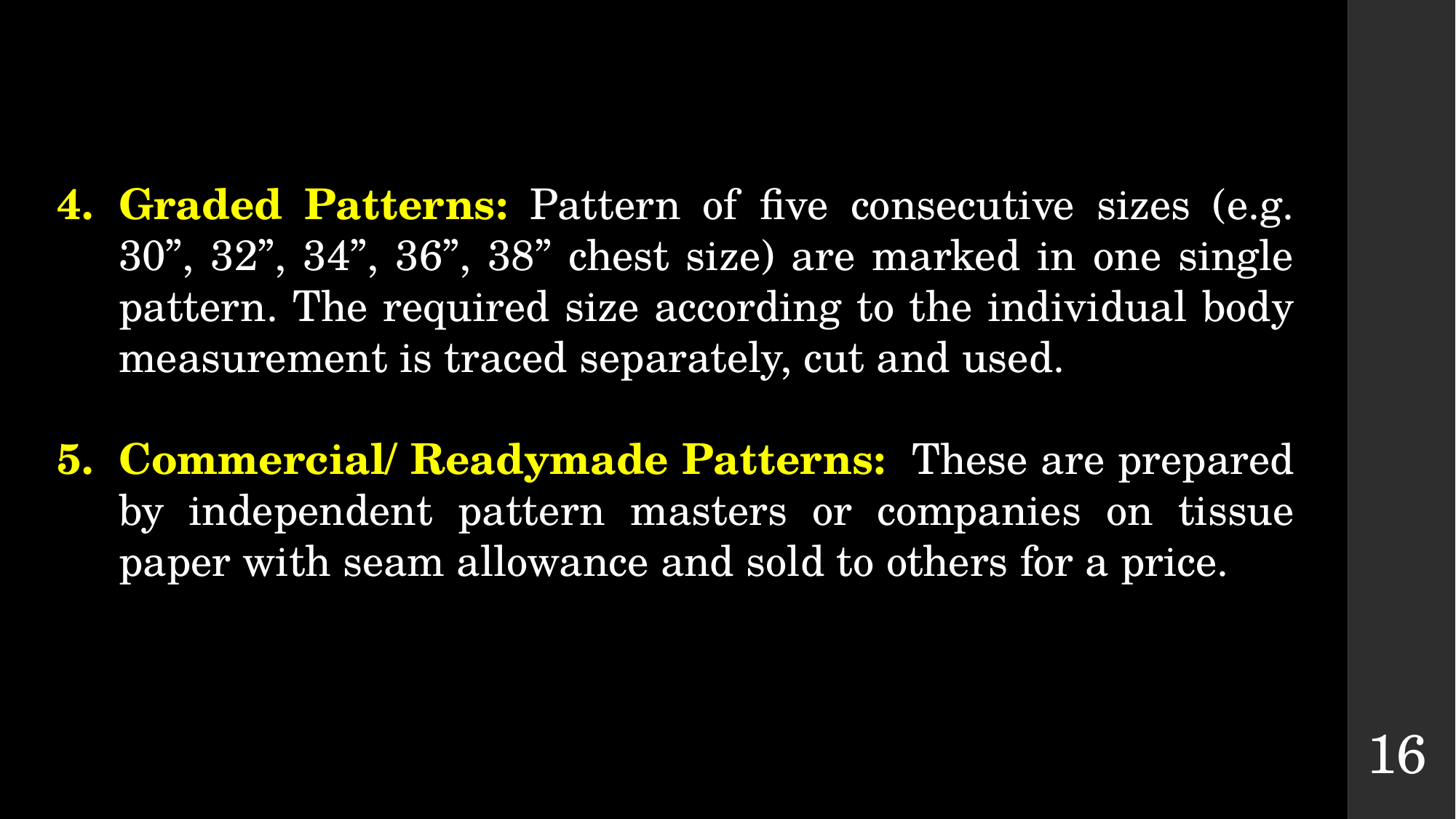

Graded Patterns: Pattern of five consecutive sizes (e.g. 30”, 32”, 34”, 36”, 38” chest size) are marked in one single pattern. The required size according to the individual body measurement is traced separately, cut and used.

Commercial/ Readymade Patterns:  These are prepared by independent pattern masters or companies on tissue paper with seam allowance and sold to others for a price.
16